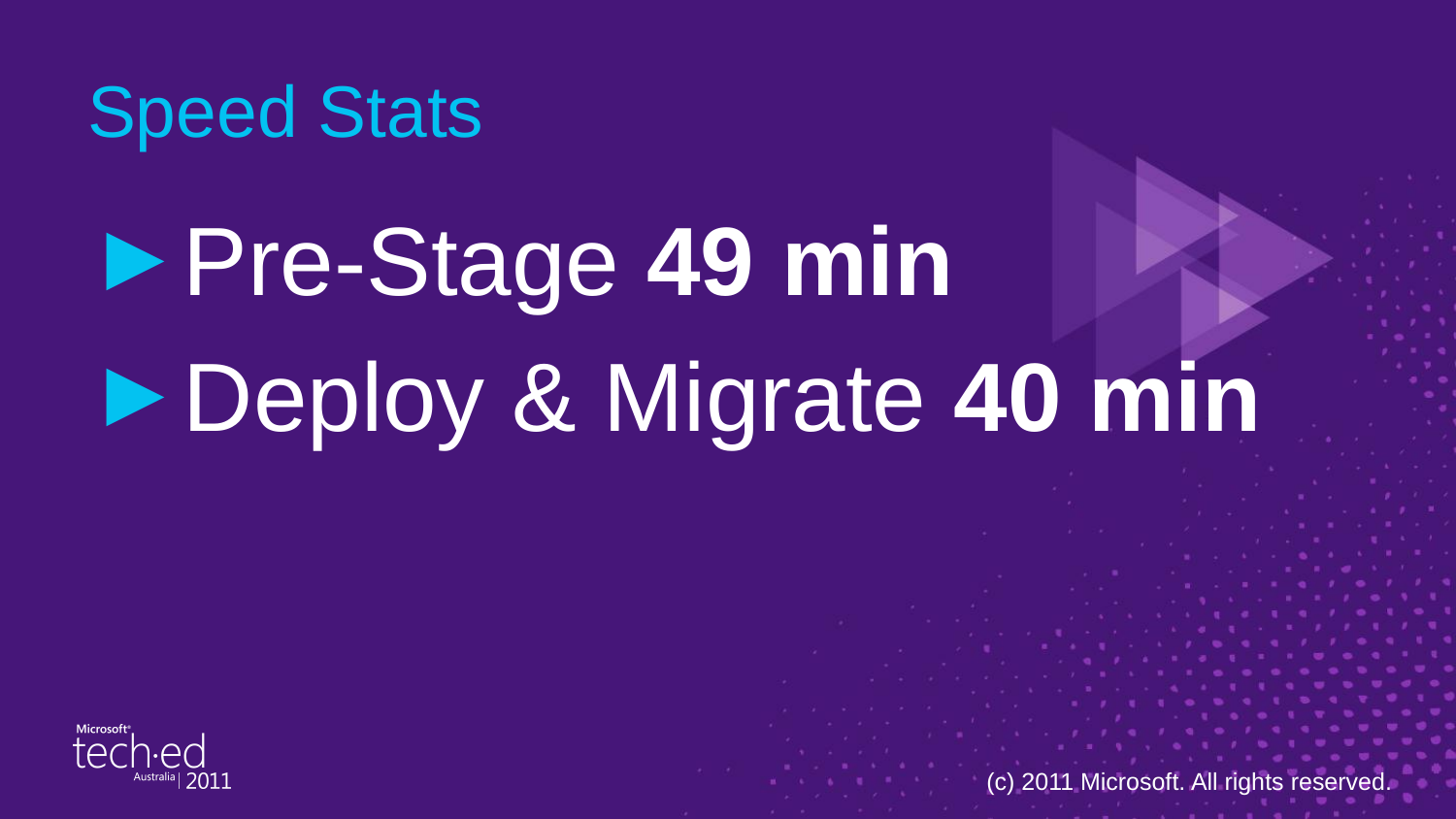

# Speed Stats
Pre-Stage 49 min
Deploy & Migrate 40 min

(c) 2011 Microsoft. All rights reserved.